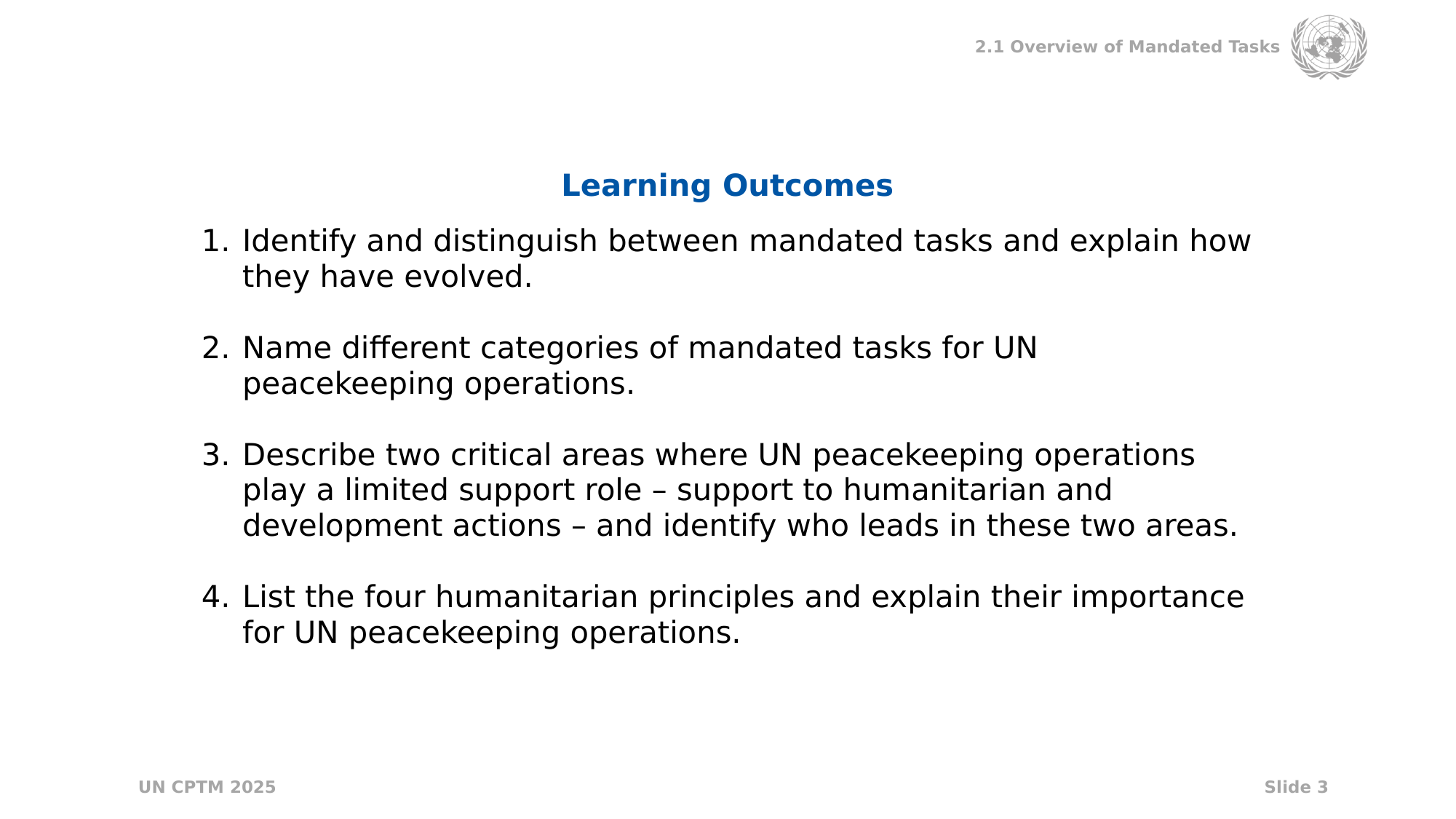

| Learning Outcomes |
| --- |
| Identify and distinguish between mandated tasks and explain how they have evolved. Name different categories of mandated tasks for UN peacekeeping operations. Describe two critical areas where UN peacekeeping operations play a limited support role – support to humanitarian and development actions – and identify who leads in these two areas. List the four humanitarian principles and explain their importance for UN peacekeeping operations. |